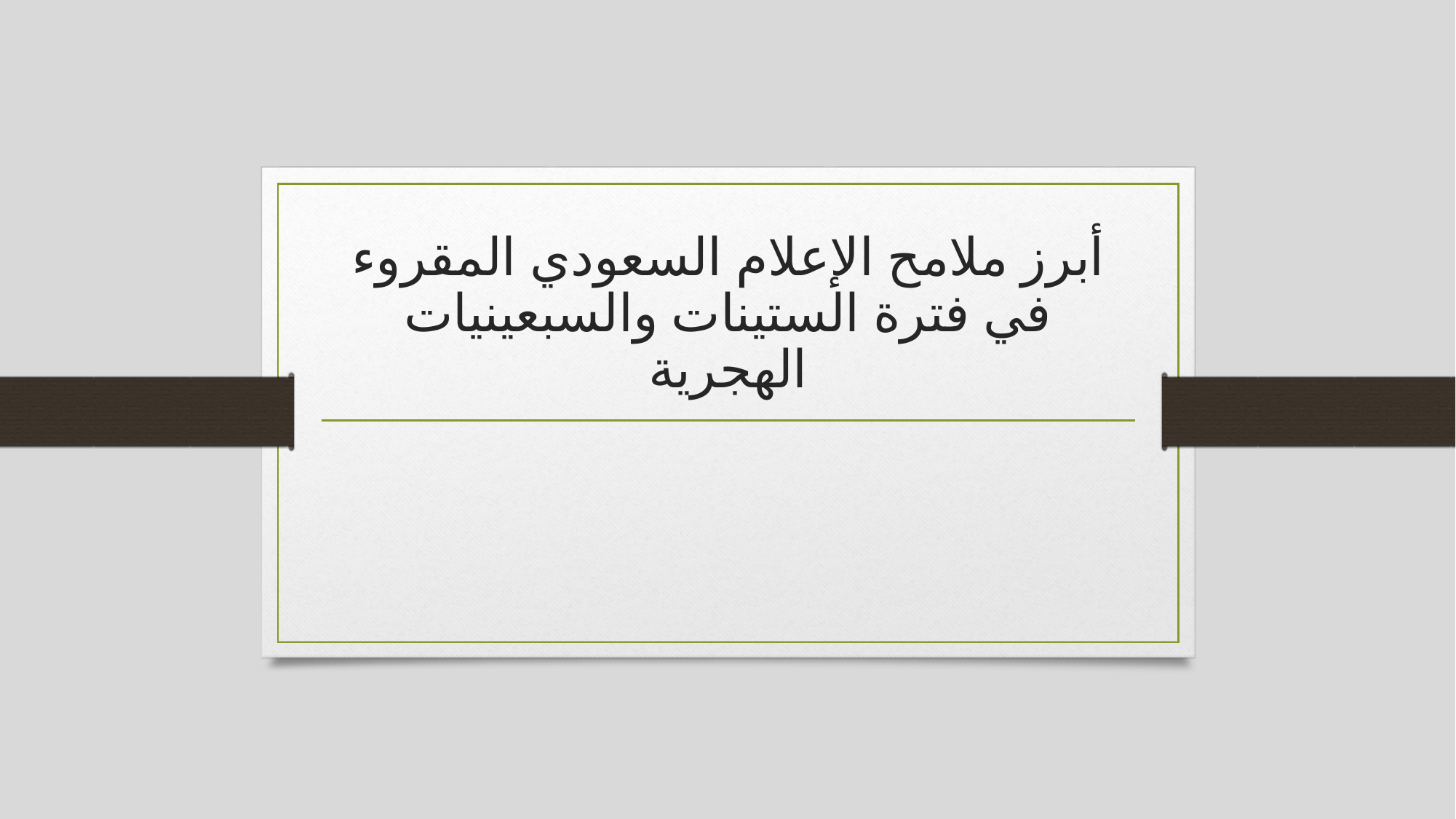

# أبرز ملامح الإعلام السعودي المقروء في فترة الستينات والسبعينيات الهجرية